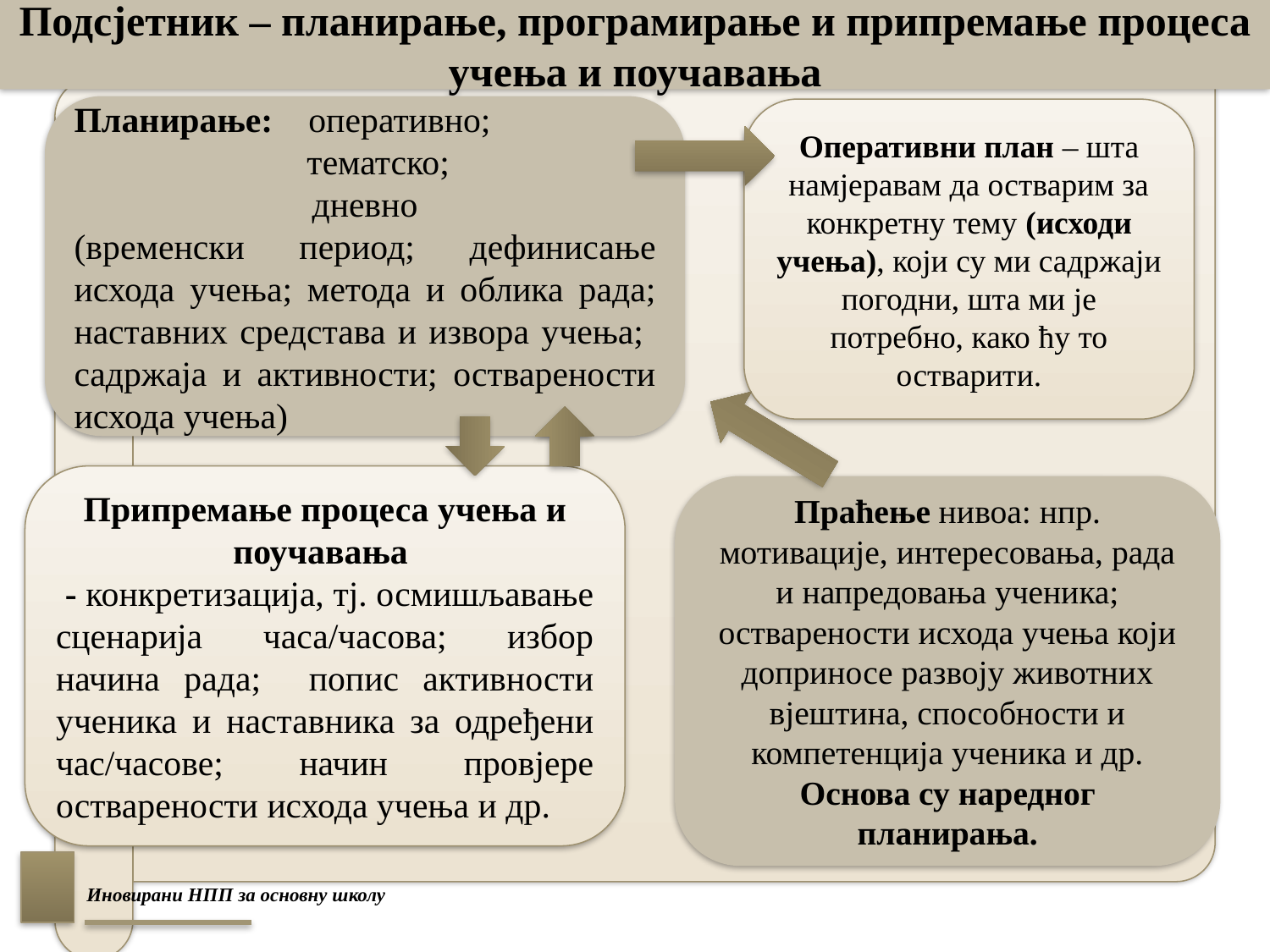

# Подсјетник – планирање, програмирање и припремање процеса учења и поучавања

Планирање:    оперативно;
    тематско;
дневно
(временски период; дефинисање исхода учења; метода и облика рада; наставних средстава и извора учења;  садржаја и активности; остварености исхода учења)
Оперативни план – шта намјеравам да остварим за конкретну тему (исходи учења), који су ми садржаји погодни, шта ми је потребно, како ћу то остварити.

Припремање процеса учења и поучавања
 - конкретизација, тј. осмишљавање сценарија часа/часова; избор начина рада;  попис активности ученика и наставника за одређени час/часове; начин провјере остварености исхода учења и др.
Праћење нивоа: нпр. мотивације, интересовања, рада и напредовања ученика; остварености исхода учења који доприносе развоју животних вјештина, способности и компетенција ученика и др.
Основа су наредног планирања.

Иновирани НПП за основну школу